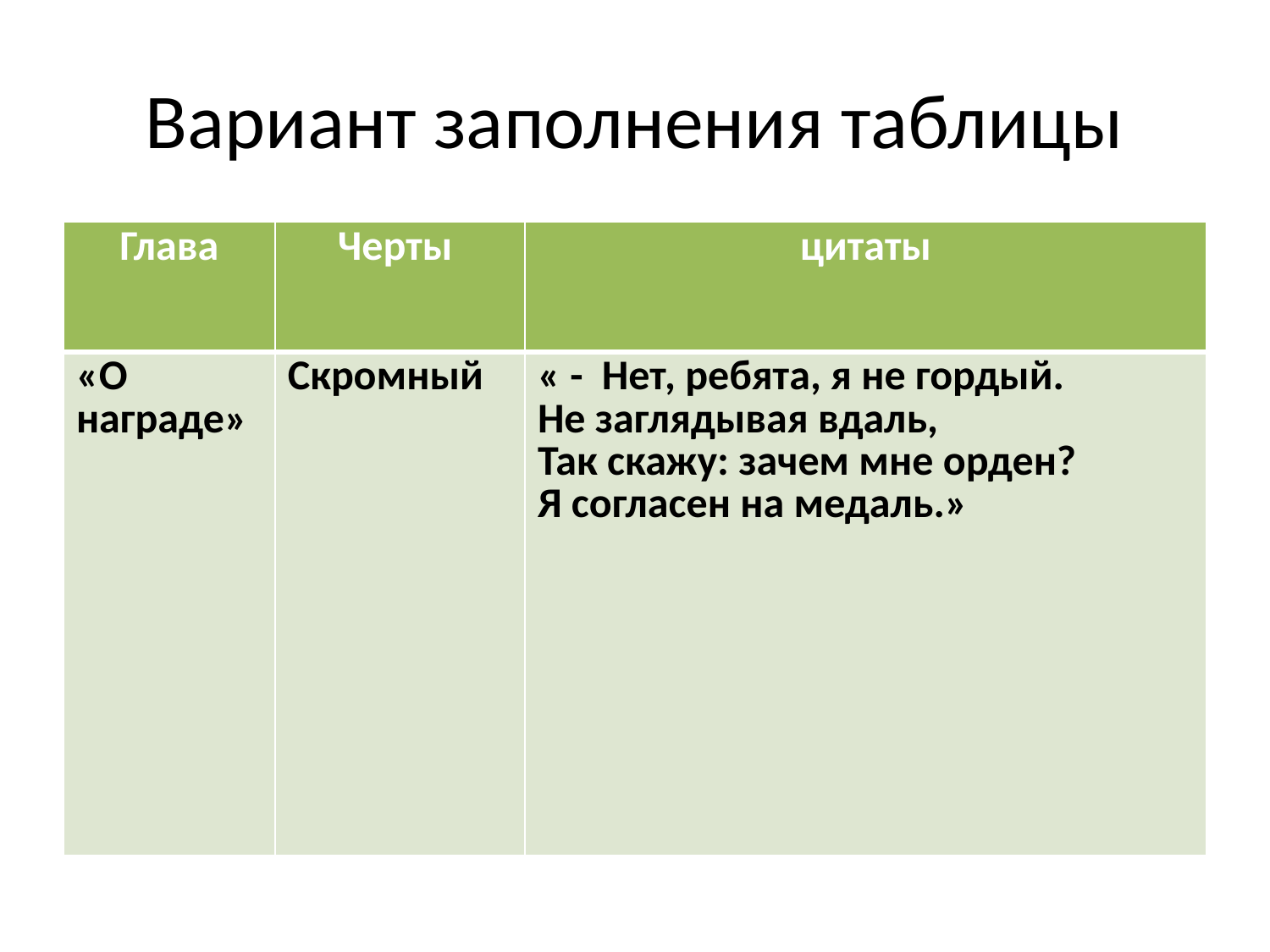

# Вариант заполнения таблицы
| Глава | Черты | цитаты |
| --- | --- | --- |
| «О награде» | Скромный | « - Нет, ребята, я не гордый. Не заглядывая вдаль, Так скажу: зачем мне орден? Я согласен на медаль.» |